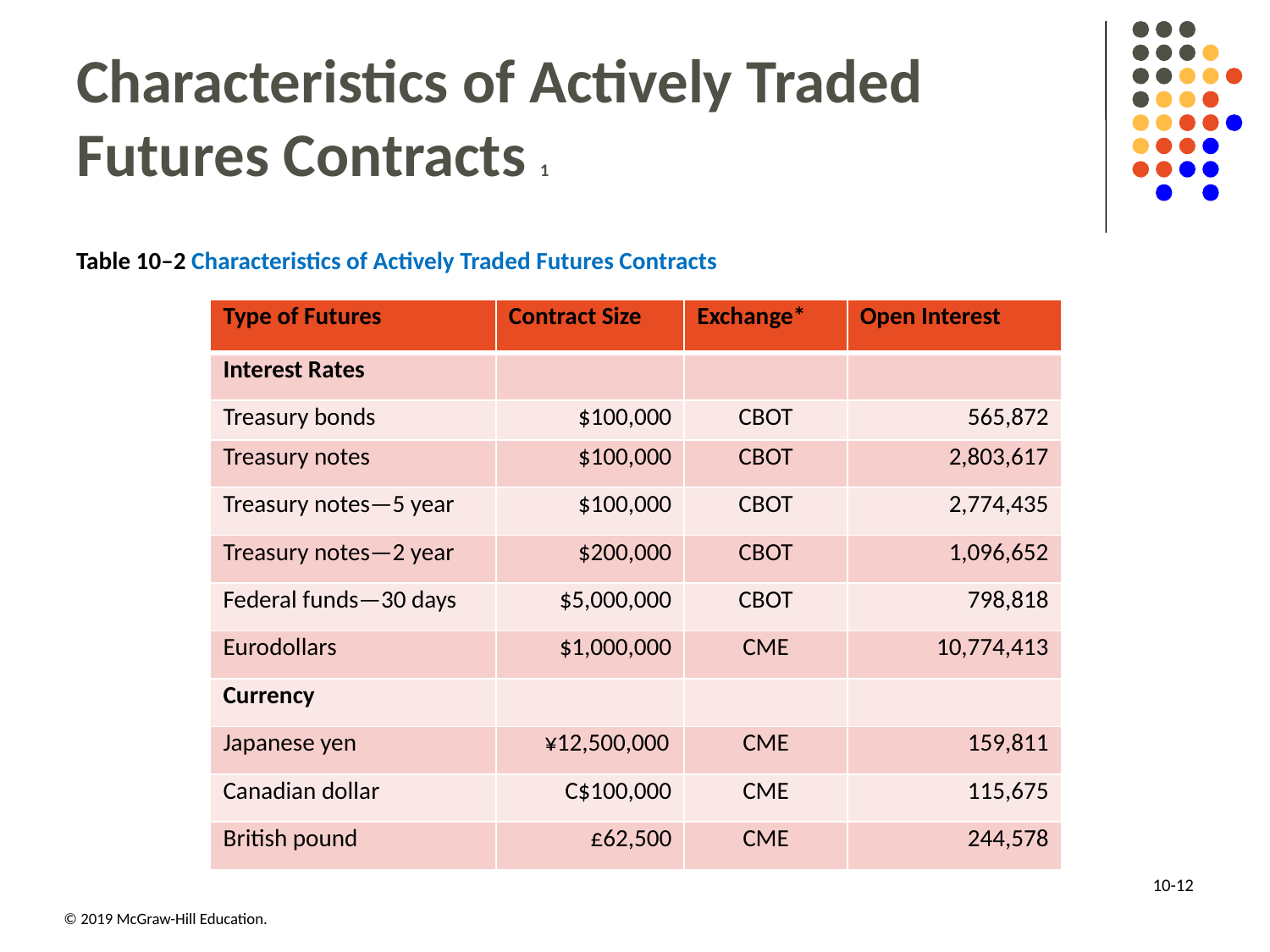

# Characteristics of Actively Traded Futures Contracts 1
Table 10–2 Characteristics of Actively Traded Futures Contracts
| Type of Futures | Contract Size | Exchange\* | Open Interest |
| --- | --- | --- | --- |
| Interest Rates | Blank | Blank | Blank |
| Treasury bonds | $100,000 | CBOT | 565,872 |
| Treasury notes | $100,000 | CBOT | 2,803,617 |
| Treasury notes—5 year | $100,000 | CBOT | 2,774,435 |
| Treasury notes—2 year | $200,000 | CBOT | 1,096,652 |
| Federal funds—30 days | $5,000,000 | CBOT | 798,818 |
| Eurodollars | $1,000,000 | CME | 10,774,413 |
| Currency |  |  |  |
| Japanese yen | ¥12,500,000 | CME | 159,811 |
| Canadian dollar | C$100,000 | CME | 115,675 |
| British pound | £62,500 | CME | 244,578 |
10-12